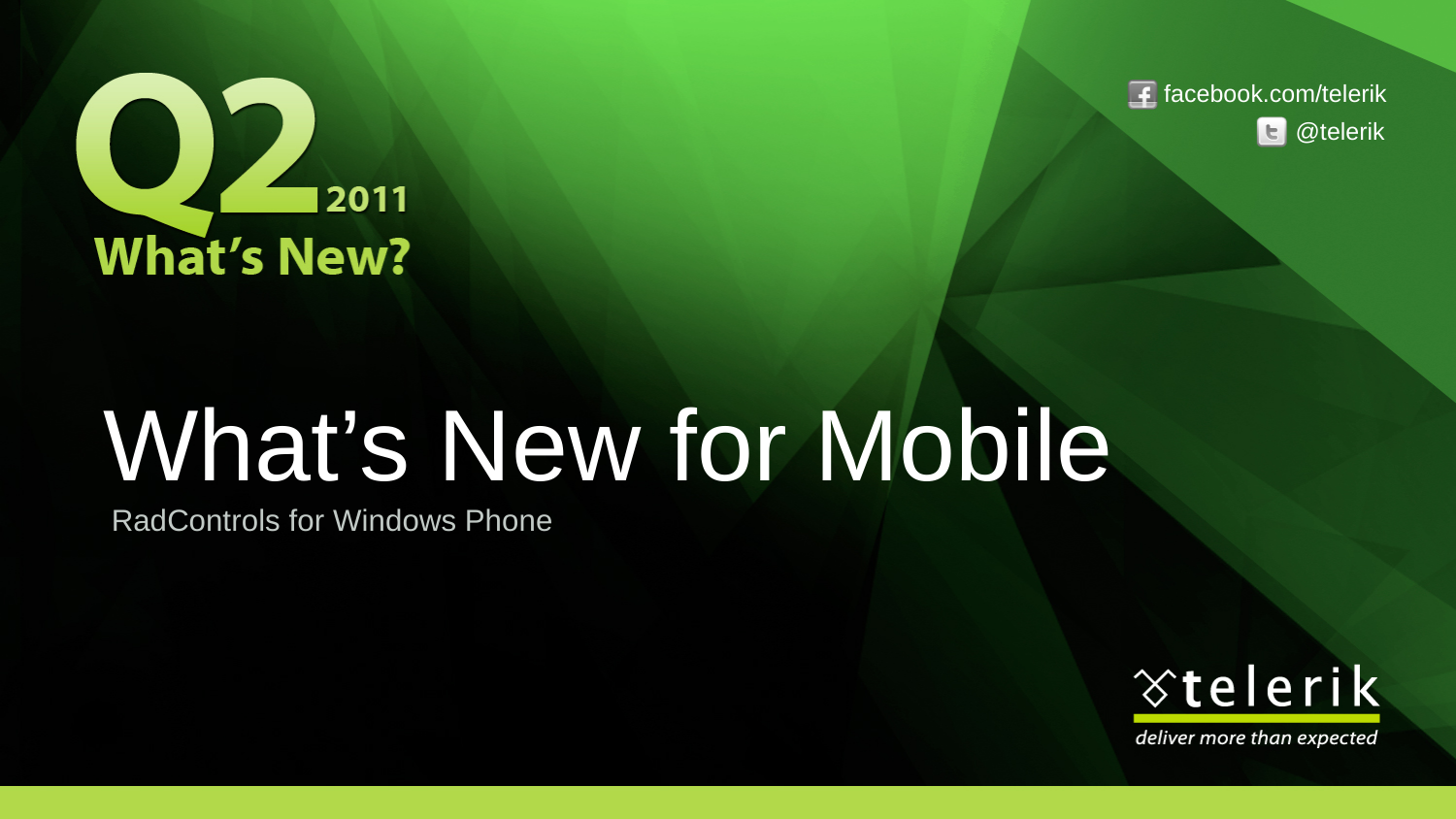

facebook.com/telerik
@telerik
What’s New for Mobile
RadControls for Windows Phone